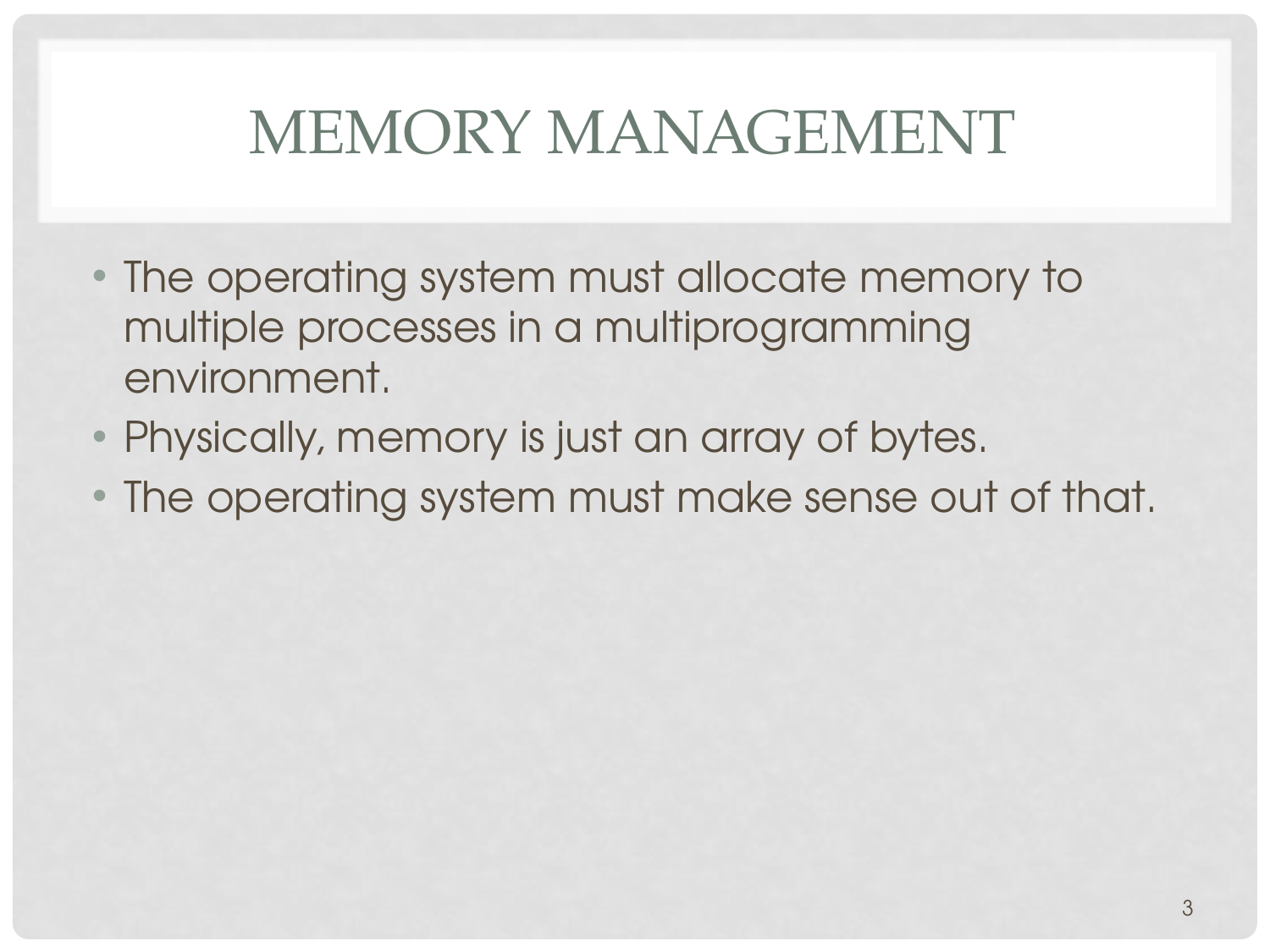

# Memory Management
The operating system must allocate memory to multiple processes in a multiprogramming environment.
Physically, memory is just an array of bytes.
The operating system must make sense out of that.
3